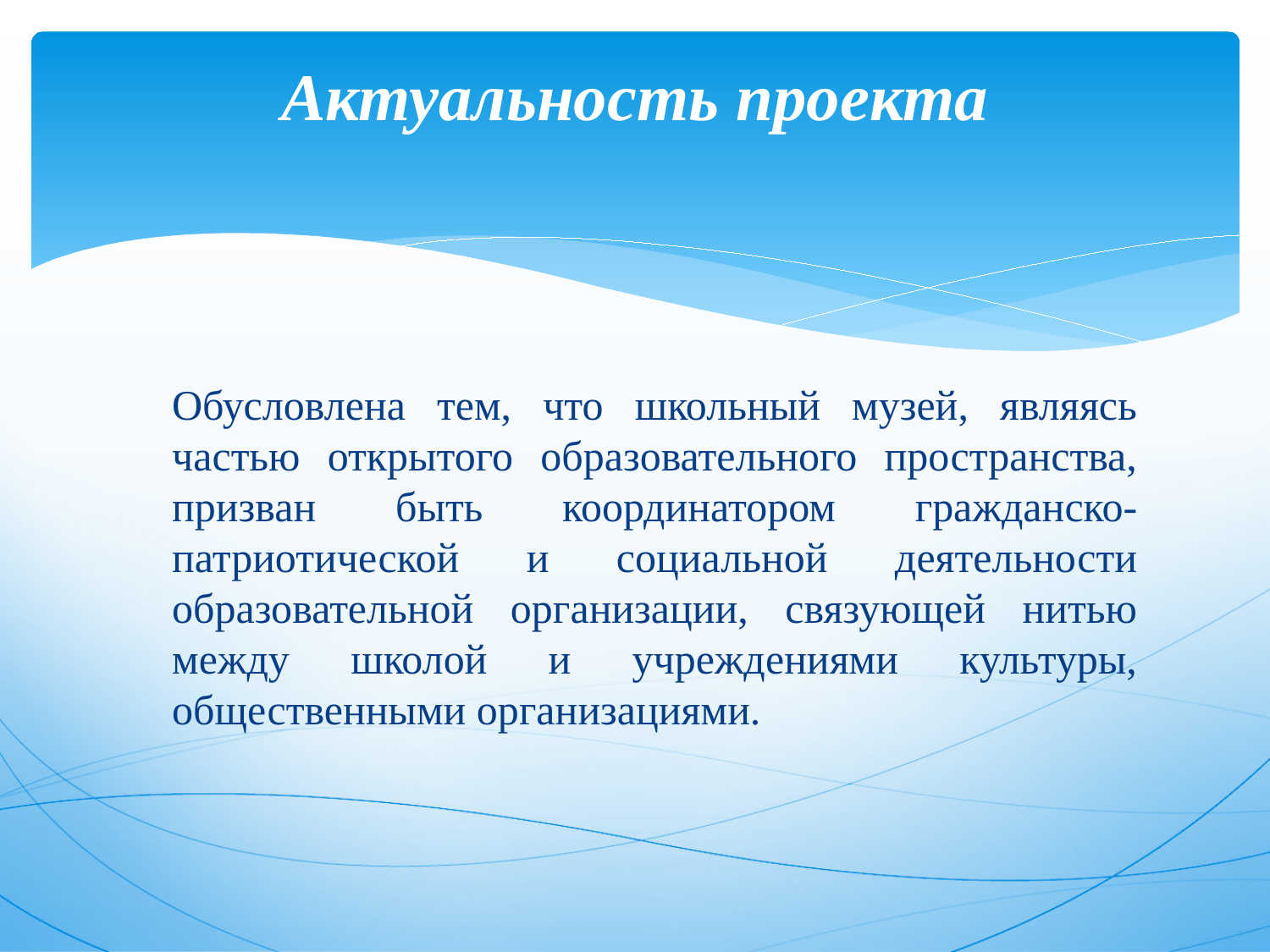

# Актуальность проекта
Обусловлена тем, что школьный музей, являясь частью открытого образовательного пространства, призван быть координатором гражданско-патриотической и социальной деятельности образовательной организации, связующей нитью между школой и учреждениями культуры, общественными организациями.